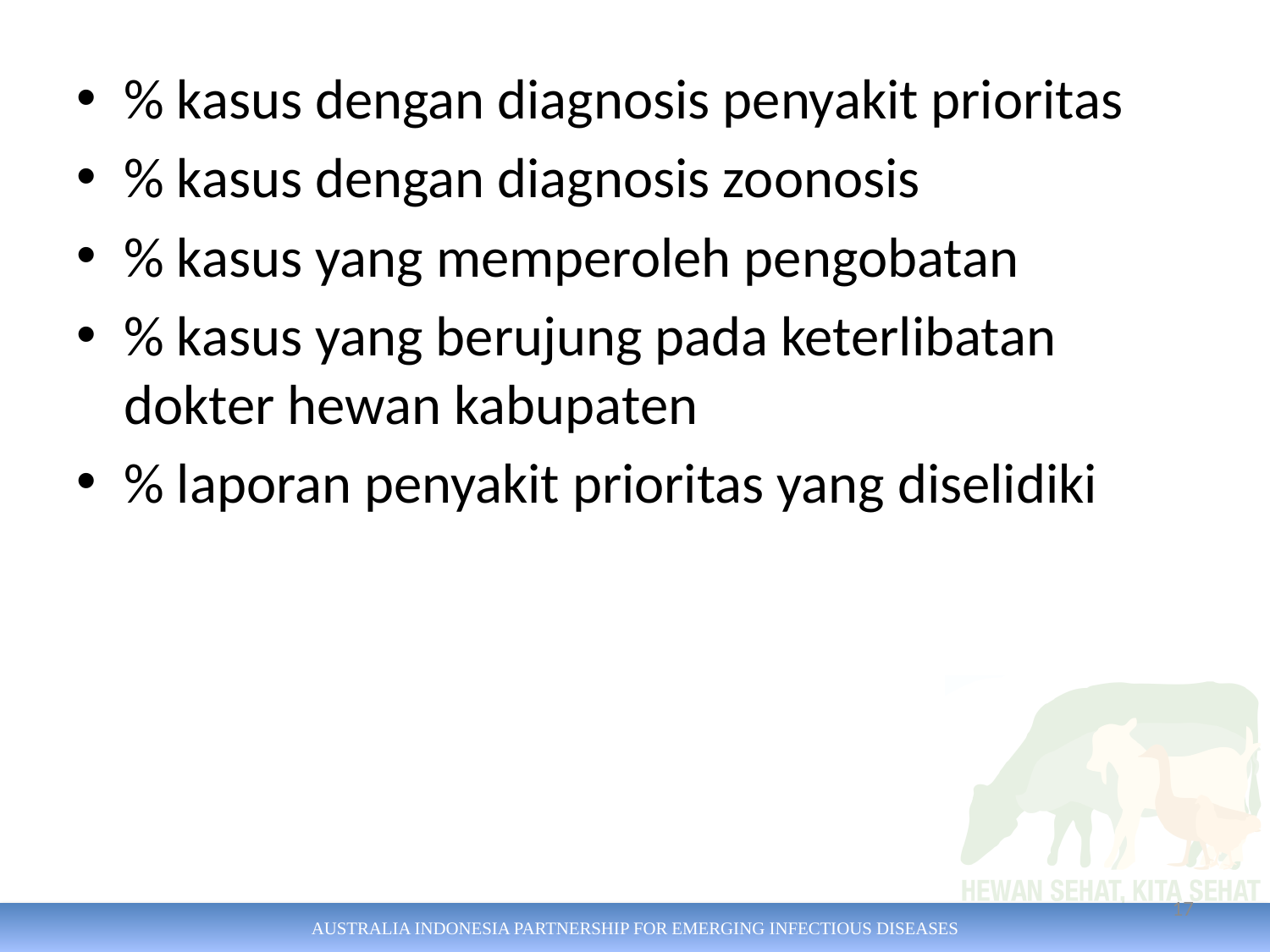

% kasus dengan diagnosis penyakit prioritas
% kasus dengan diagnosis zoonosis
% kasus yang memperoleh pengobatan
% kasus yang berujung pada keterlibatan dokter hewan kabupaten
% laporan penyakit prioritas yang diselidiki

17